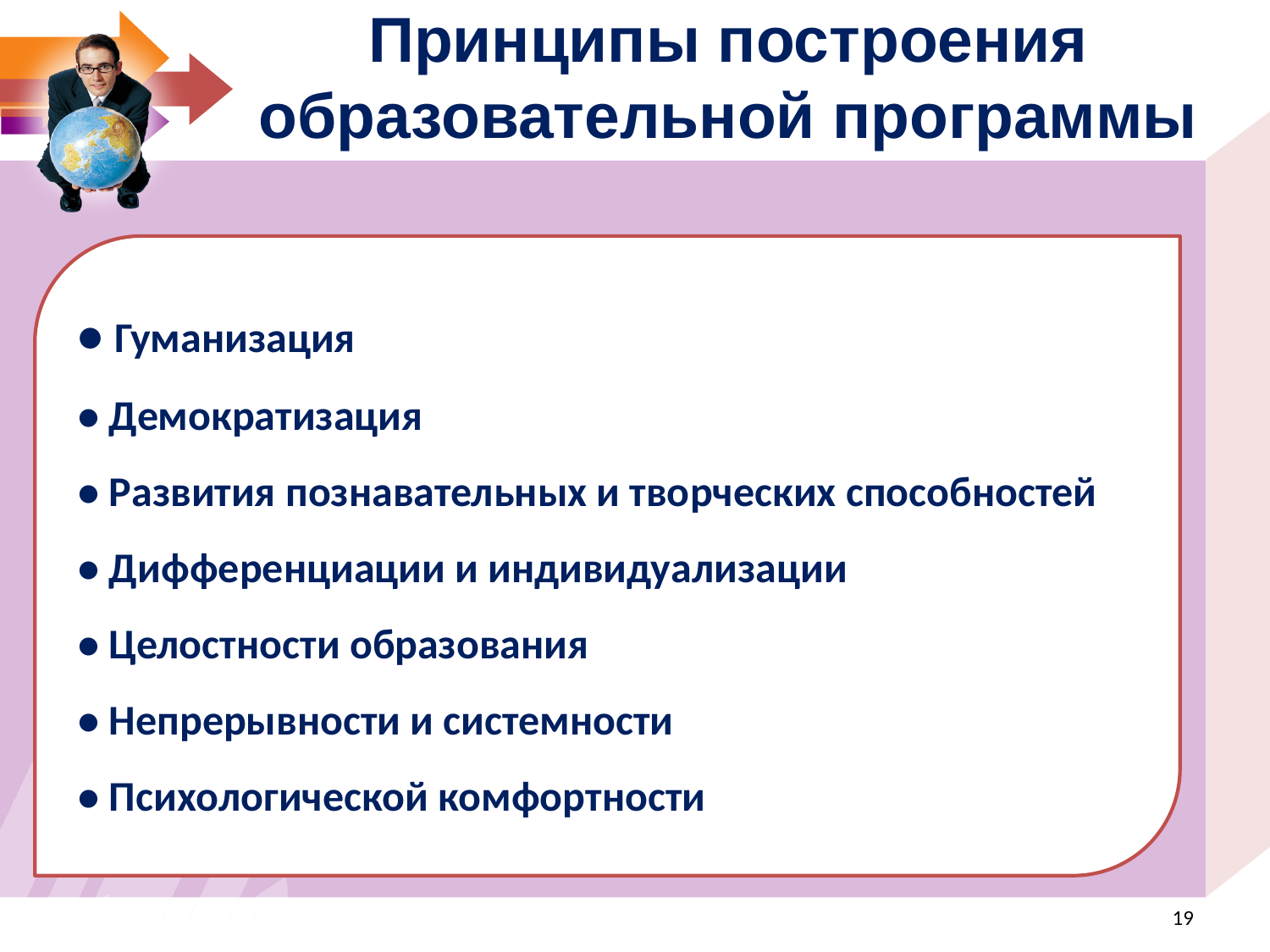

Принципы построения образовательной программы
• Гуманизация
• Демократизация
• Развития познавательных и творческих способностей
• Дифференциации и индивидуализации
• Целостности образования
• Непрерывности и системности
• Психологической комфортности
19